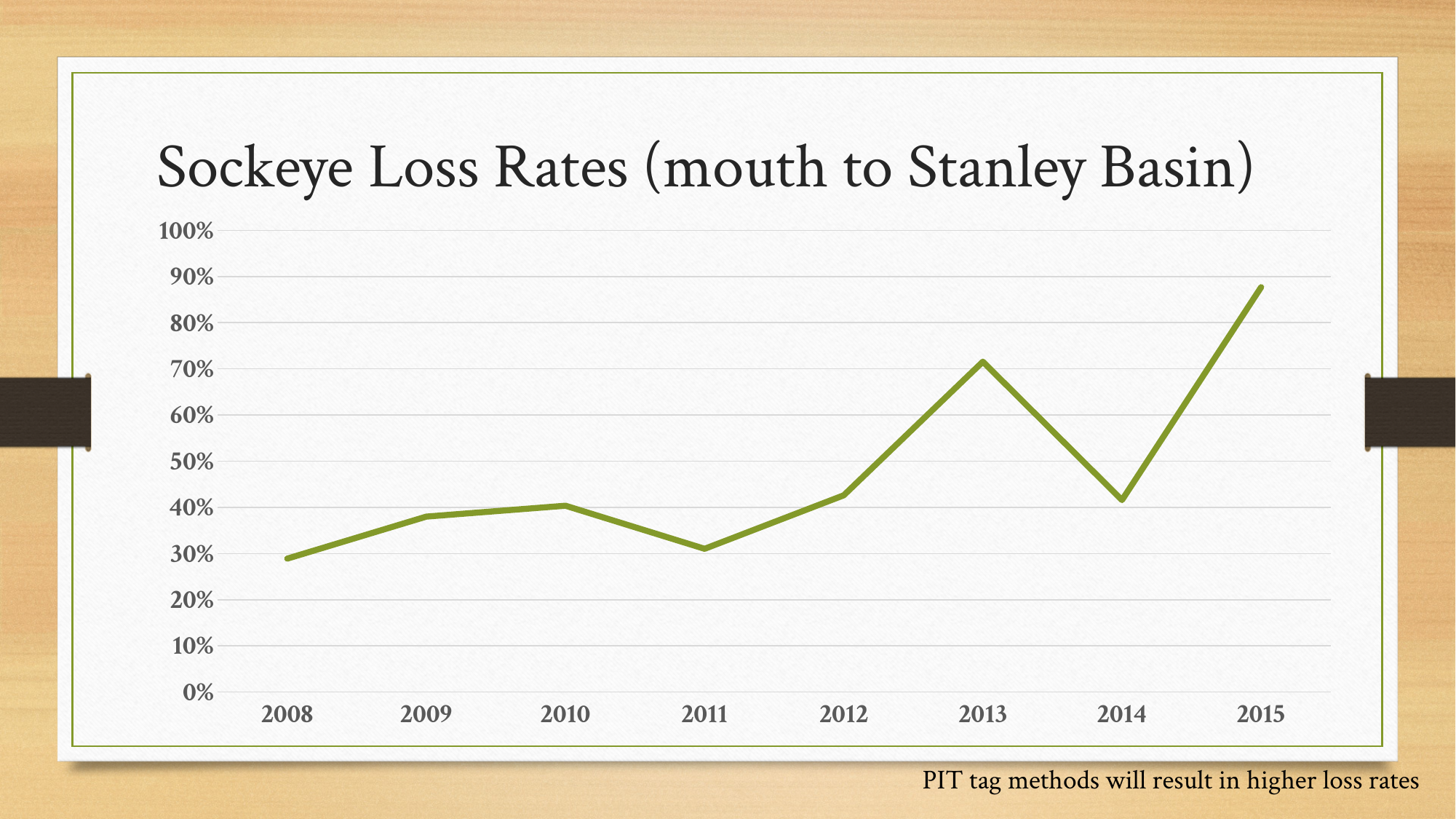

Sockeye Loss Rates (mouth to Stanley Basin)

### Chart

| Category |  |
|---|---|
| 2008 | 0.2889492637907136 |
| 2009 | 0.3799987503468174 |
| 2010 | 0.4035251323689203 |
| 2011 | 0.3102192275647309 |
| 2012 | 0.426064223045448 |
| 2013 | 0.7154385998704988 |
| 2014 | 0.4158384998584662 |
| 2015 | 0.8767657934975185 |
PIT tag methods will result in higher loss rates